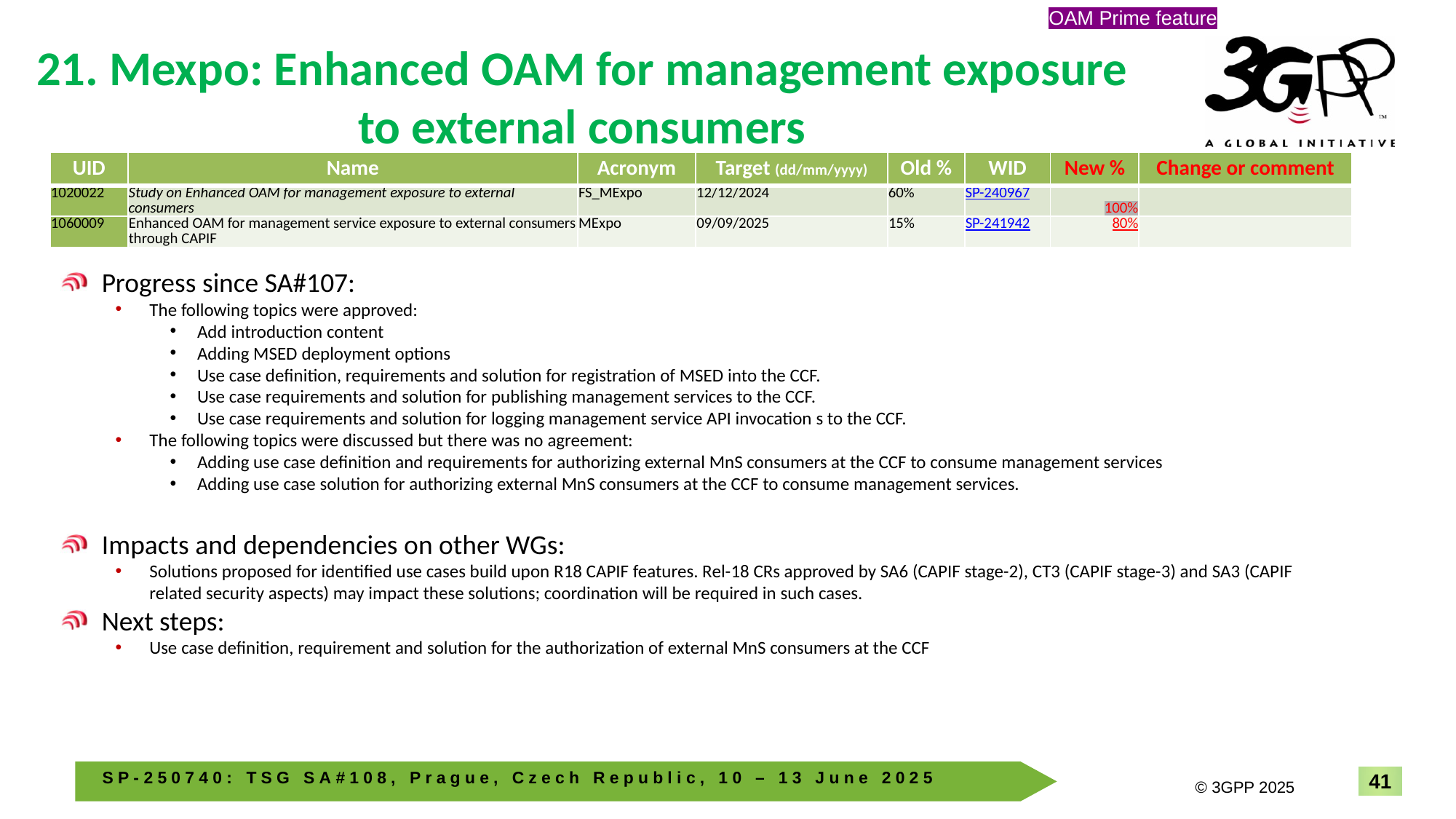

OAM Prime feature
# 21. Mexpo: Enhanced OAM for management exposure to external consumers
| UID | Name | Acronym | Target (dd/mm/yyyy) | Old % | WID | New % | Change or comment |
| --- | --- | --- | --- | --- | --- | --- | --- |
| 1020022 | Study on Enhanced OAM for management exposure to external consumers | FS\_MExpo | 12/12/2024 | 60% | SP-240967 | 100% |  |
| 1060009 | Enhanced OAM for management service exposure to external consumers through CAPIF | MExpo | 09/09/2025 | 15% | SP-241942 | 80% |  |
Progress since SA#107:
The following topics were approved:
Add introduction content
Adding MSED deployment options
Use case definition, requirements and solution for registration of MSED into the CCF.
Use case requirements and solution for publishing management services to the CCF.
Use case requirements and solution for logging management service API invocation s to the CCF.
The following topics were discussed but there was no agreement:
Adding use case definition and requirements for authorizing external MnS consumers at the CCF to consume management services
Adding use case solution for authorizing external MnS consumers at the CCF to consume management services.

Impacts and dependencies on other WGs:
Solutions proposed for identified use cases build upon R18 CAPIF features. Rel-18 CRs approved by SA6 (CAPIF stage-2), CT3 (CAPIF stage-3) and SA3 (CAPIF related security aspects) may impact these solutions; coordination will be required in such cases.
Next steps:
Use case definition, requirement and solution for the authorization of external MnS consumers at the CCF